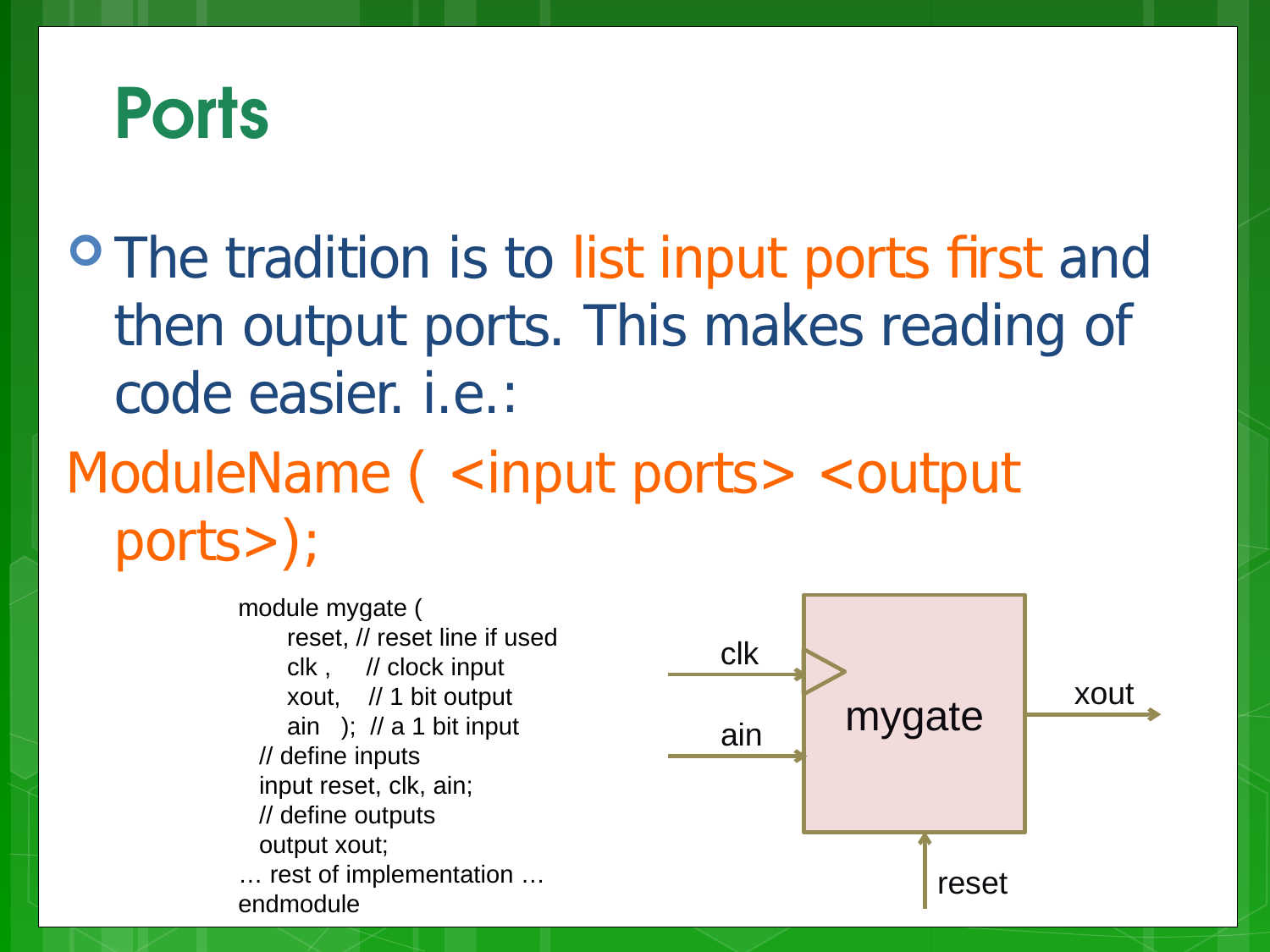

# Ports
The tradition is to list input ports first and then output ports. This makes reading of code easier. i.e.:
ModuleName ( <input ports> <output ports>);
module mygate (
       reset, // reset line if used
       clk ,     // clock input
       xout,    // 1 bit output
       ain   );  // a 1 bit input
   // define inputs
   input reset, clk, ain;
   // define outputs
   output xout;
… rest of implementation …
endmodule
mygate
clk

xout
ain
reset